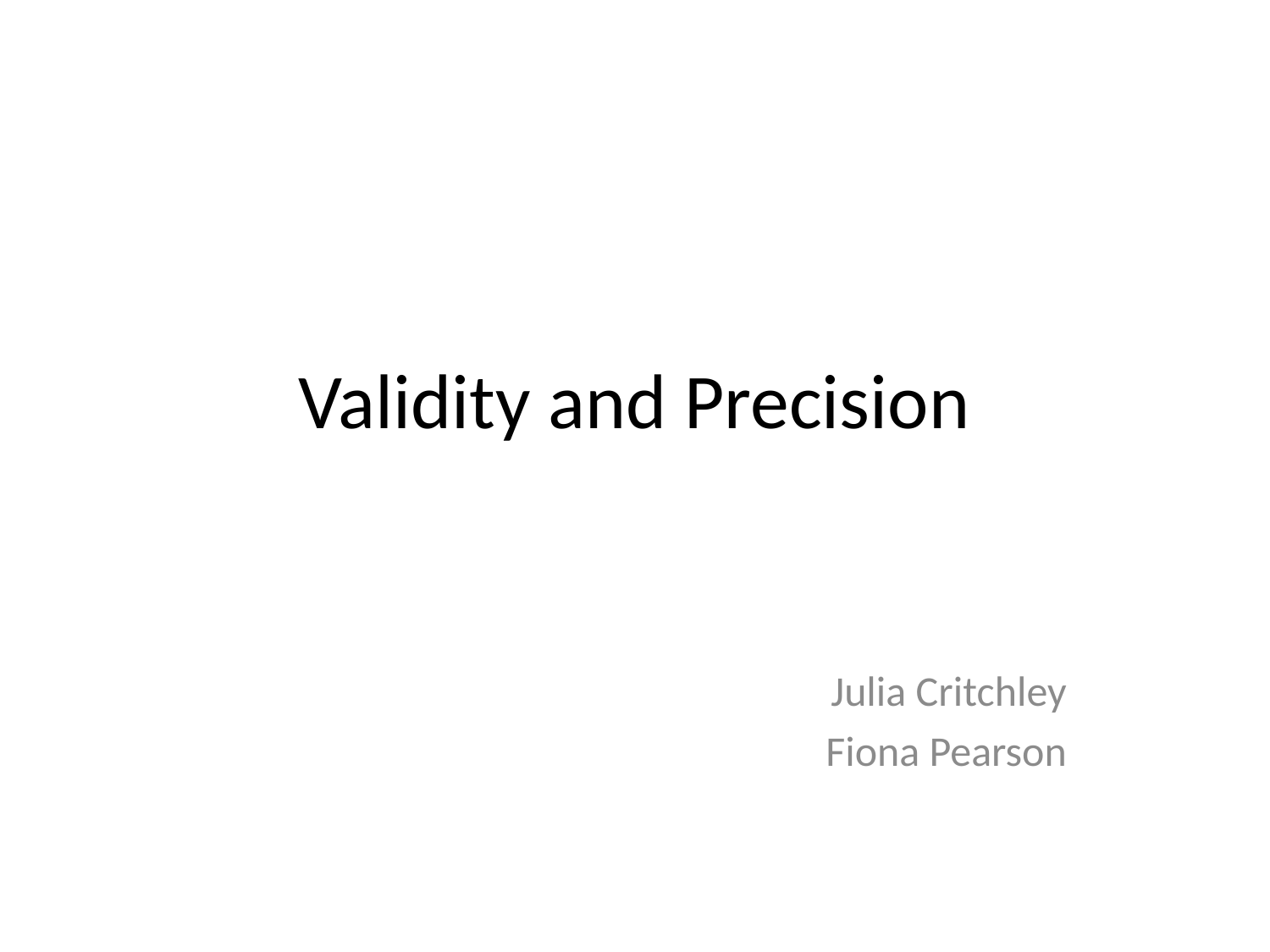

# Validity and Precision

Julia Critchley
Fiona Pearson